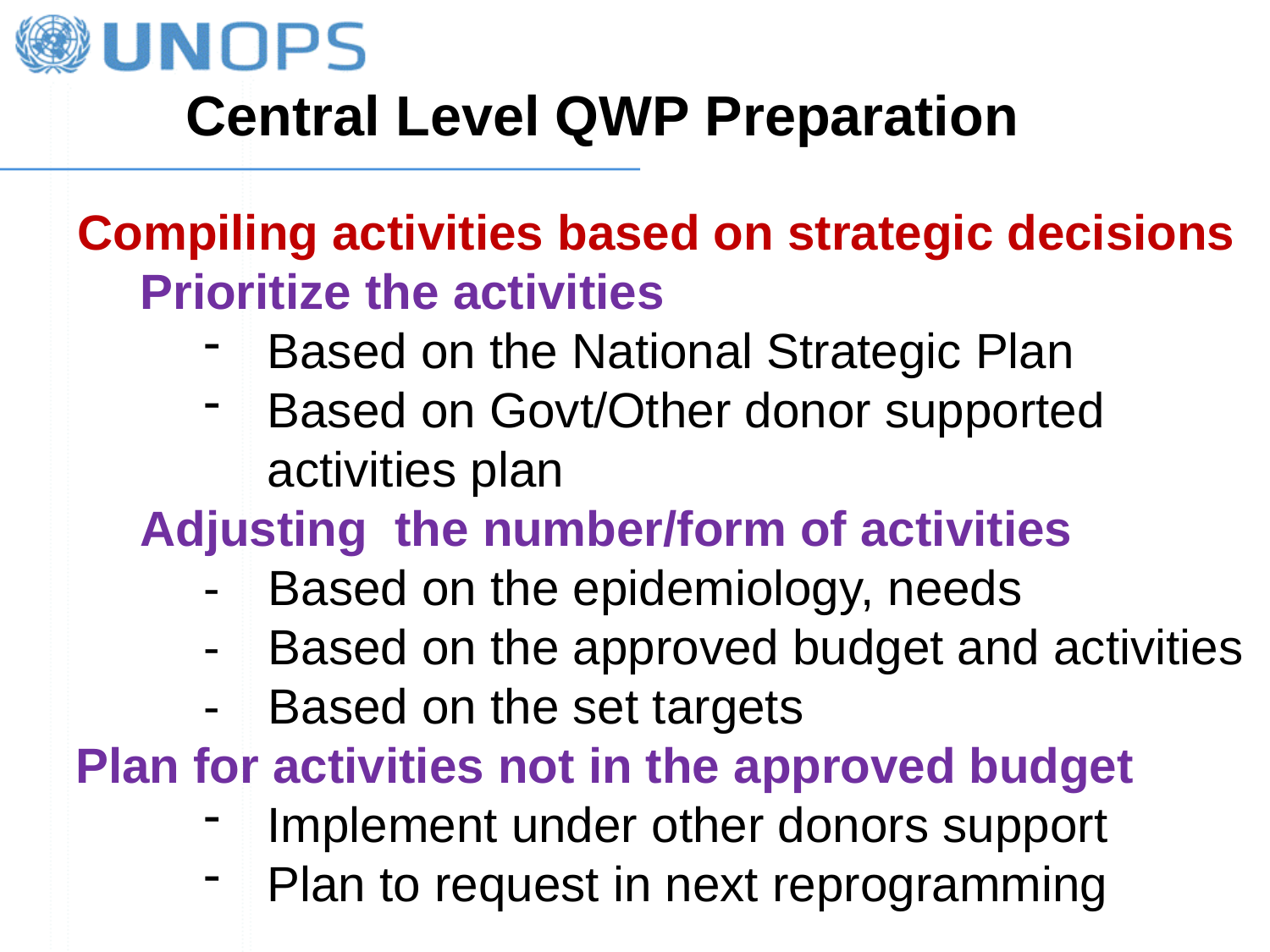

Central Level QWP Preparation

Compiling activities based on strategic decisions
Prioritize the activities
Based on the National Strategic Plan
Based on Govt/Other donor supported activities plan
Adjusting  the number/form of activities
- 	Based on the epidemiology, needs
- 	Based on the approved budget and activities
- 	Based on the set targets
Plan for activities not in the approved budget
Implement under other donors support
Plan to request in next reprogramming